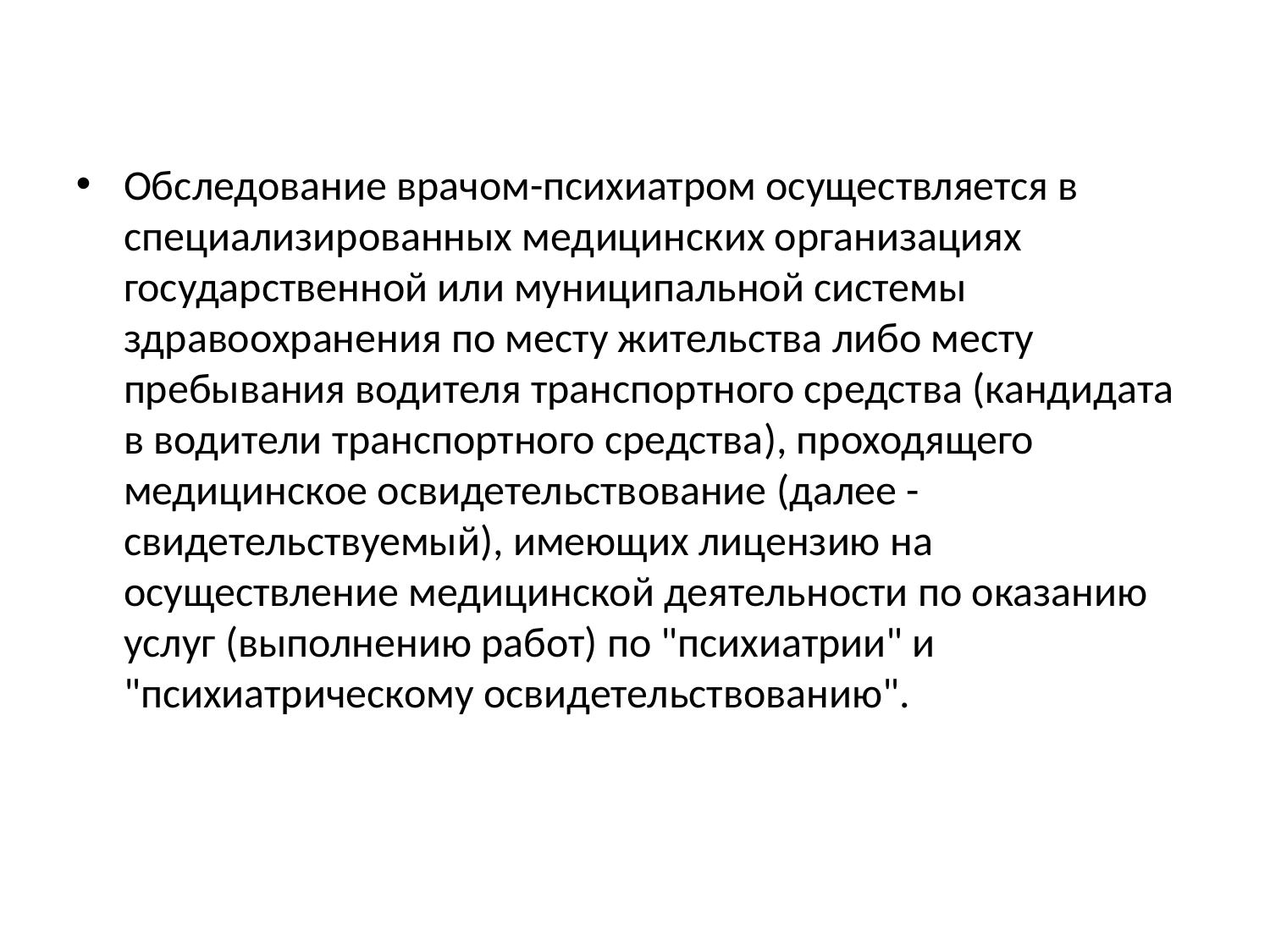

Обследование врачом-психиатром осуществляется в специализированных медицинских организациях государственной или муниципальной системы здравоохранения по месту жительства либо месту пребывания водителя транспортного средства (кандидата в водители транспортного средства), проходящего медицинское освидетельствование (далее - свидетельствуемый), имеющих лицензию на осуществление медицинской деятельности по оказанию услуг (выполнению работ) по "психиатрии" и "психиатрическому освидетельствованию".